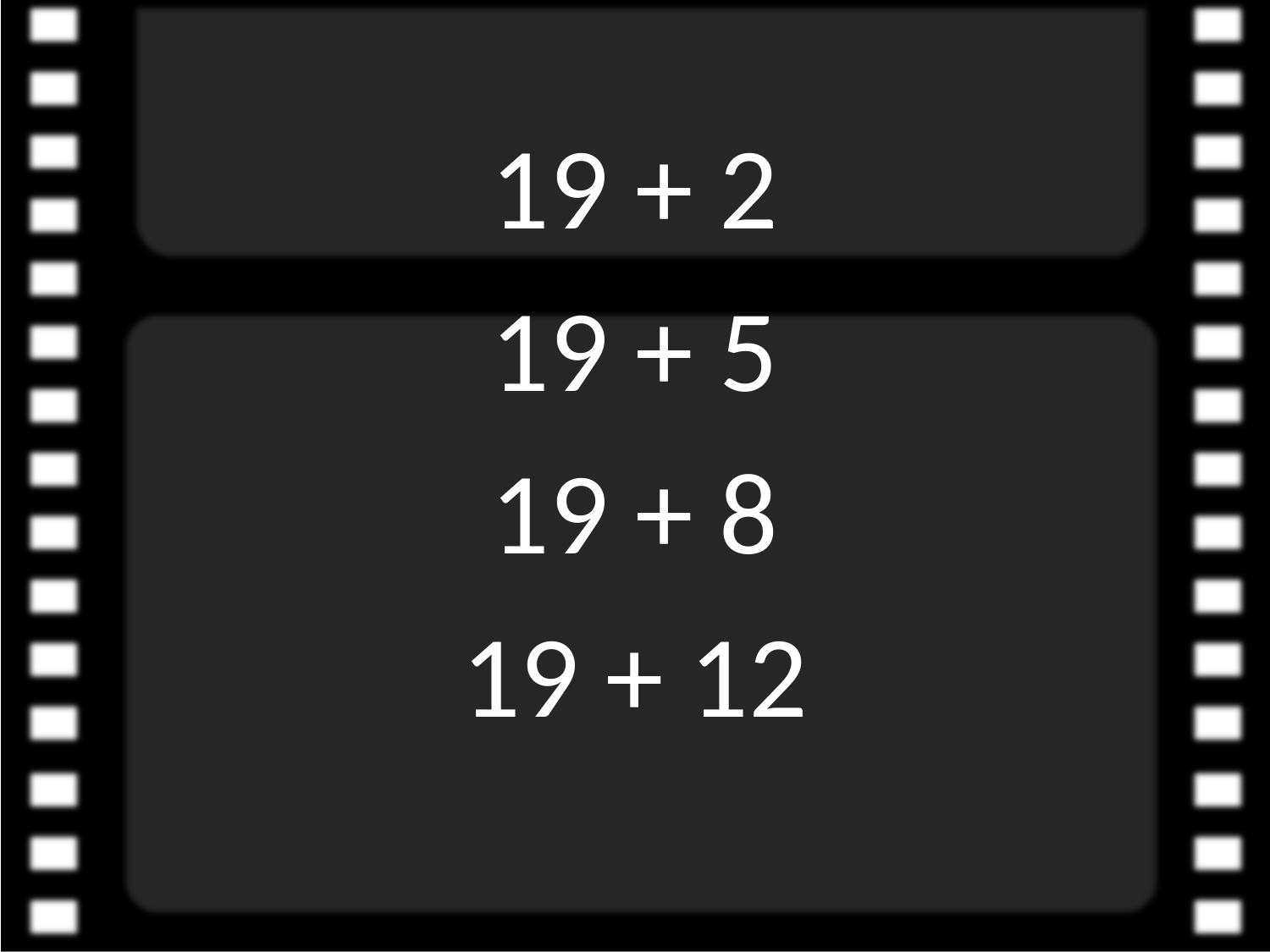

19 + 2
19 + 5
19 + 8
19 + 12